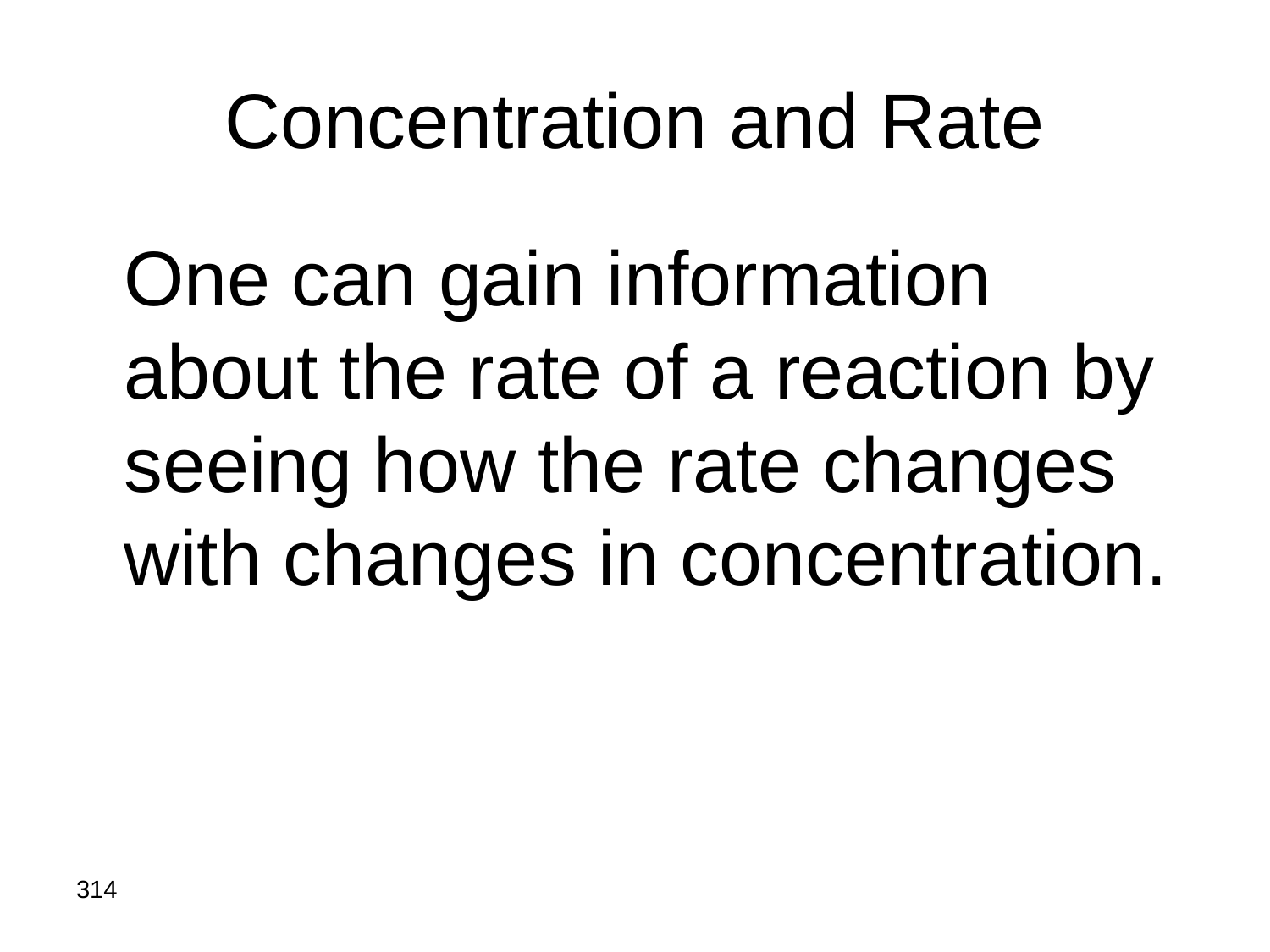

# Concentration and Rate
	One can gain information about the rate of a reaction by seeing how the rate changes with changes in concentration.
314